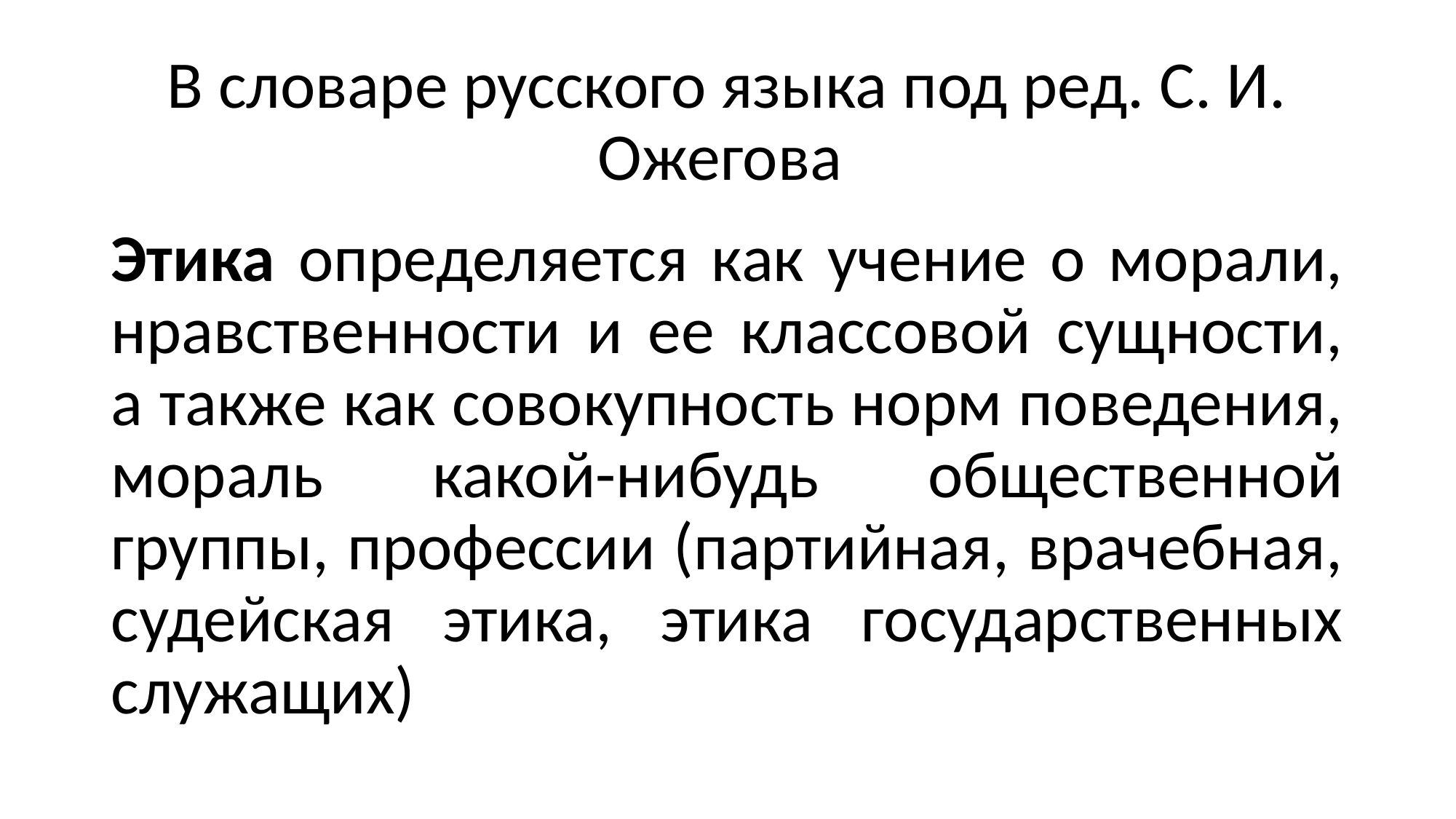

# В словаре русского языка под ред. С. И. Ожегова
Этика определяется как учение о морали, нравственности и ее классовой сущности, а также как совокупность норм поведения, мораль какой-нибудь общественной группы, профессии (партийная, врачебная, судейская этика, этика государственных служащих)